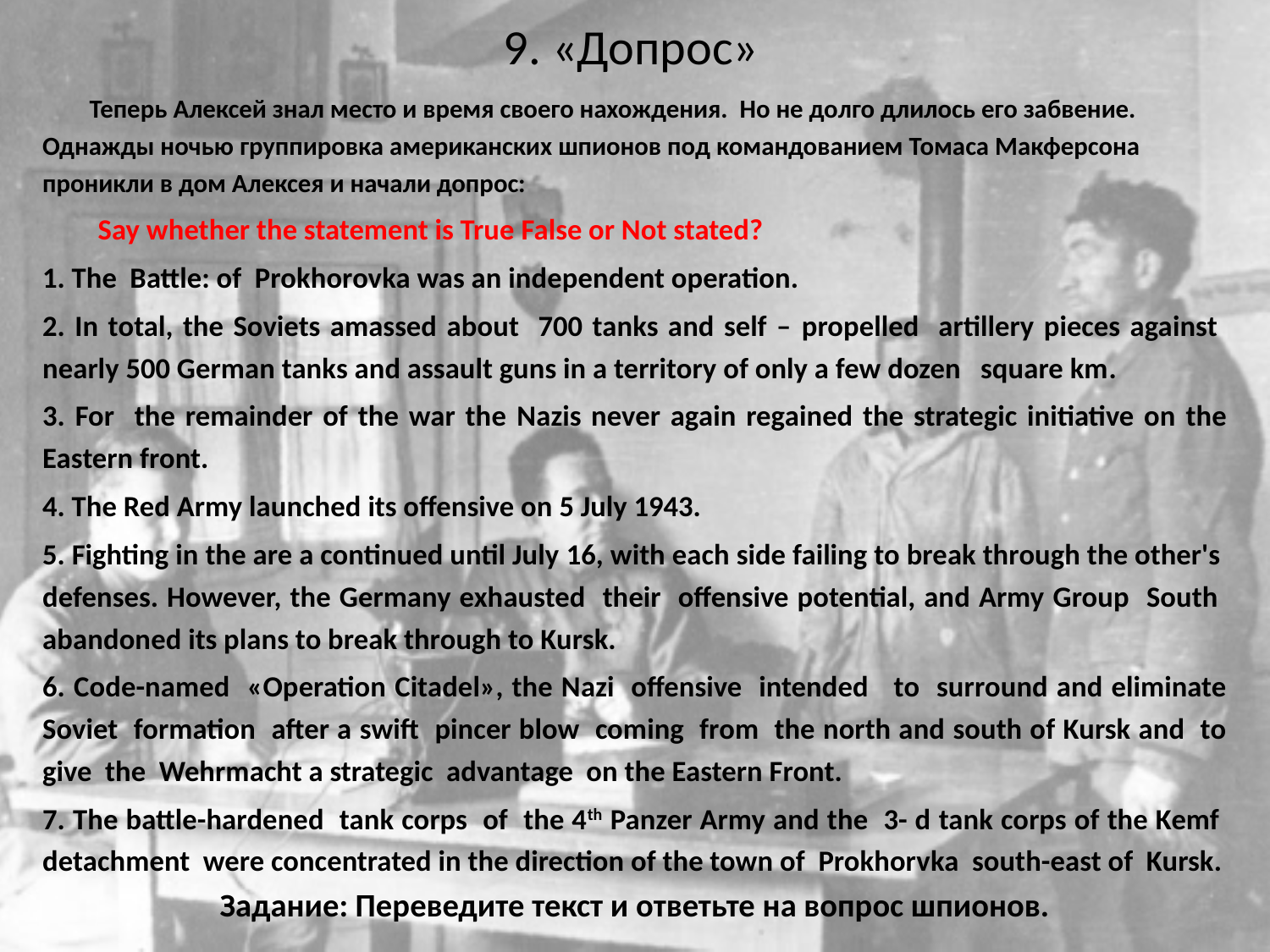

# 9. «Допрос»
	Теперь Алексей знал место и время своего нахождения.  Но не долго длилось его забвение. Однажды ночью группировка американских шпионов под командованием Томаса Макферсона проникли в дом Алексея и начали допрос:
	  Say whether the statement is True False or Not stated?
1. The  Battle: of  Prokhorovka was an independent operation.
2. In total, the Soviets amassed about  700 tanks and self – propelled  artillery pieces against  nearly 500 German tanks and assault guns in a territory of only a few dozen   square km.
3. For  the remainder of the war the Nazis never again regained the strategic initiative on the Eastern front.
4. The Red Army launched its offensive on 5 July 1943.
5. Fighting in the are a continued until July 16, with each side failing to break through the other's  defenses. However, the Germany exhausted  their  offensive potential, and Army Group  South  abandoned its plans to break through to Kursk.
6. Code-named  «Operation Citadel», the Nazi  offensive  intended   to  surround and eliminate Soviet  formation  after a swift  pincer blow  coming  from  the north and south of Kursk and  to give  the  Wehrmacht a strategic  advantage  on the Eastern Front.
7. The battle-hardened  tank corps  of  the 4th Panzer Army and the  3- d tank corps of the Kemf  detachment  were concentrated in the direction of the town of  Prokhorvka  south-east of  Kursk.
 Задание: Переведите текст и ответьте на вопрос шпионов.